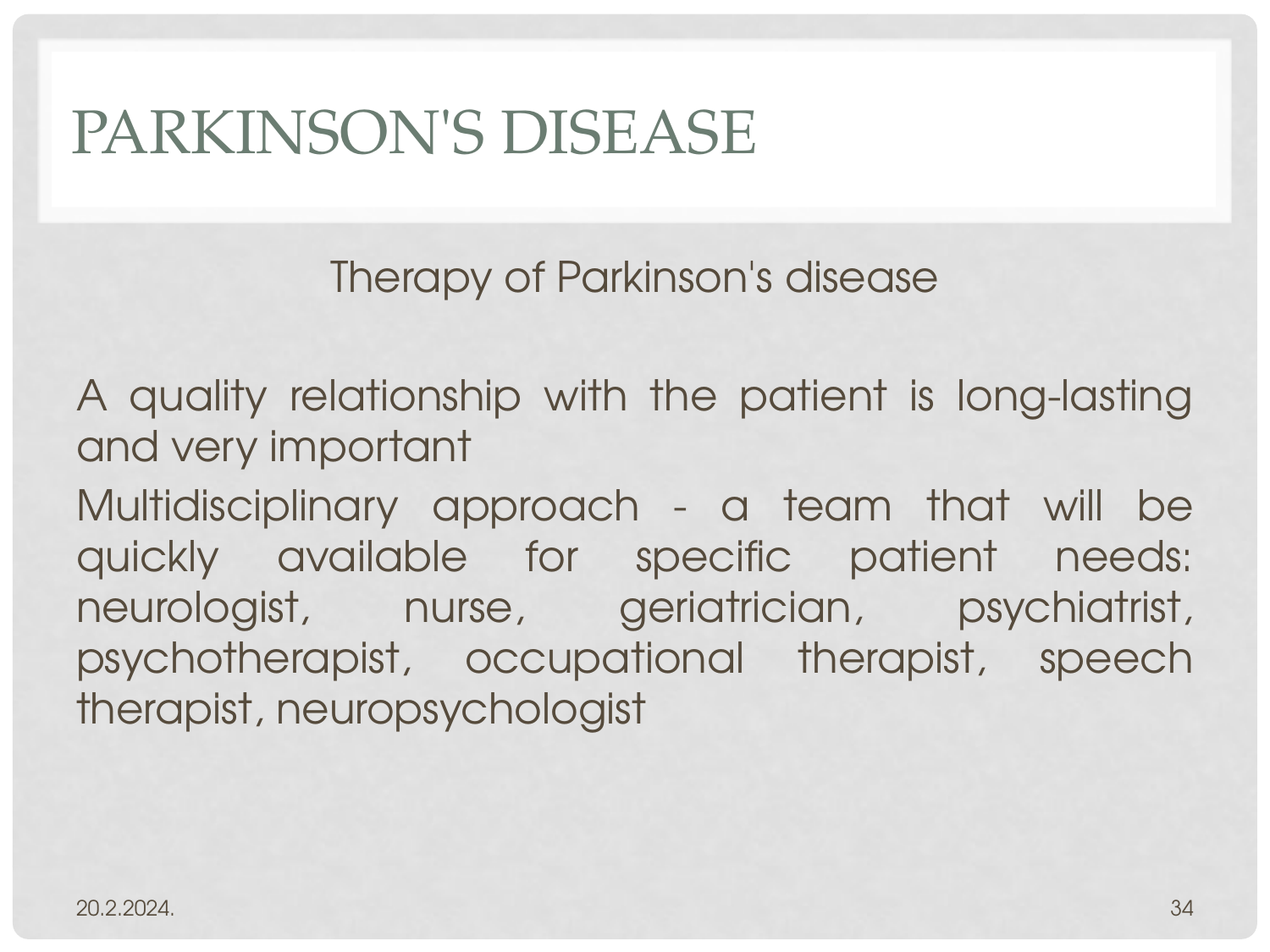

# PARKINSON'S DISEASE
Therapy of Parkinson's disease

A quality relationship with the patient is long-lasting and very important
Multidisciplinary approach - a team that will be quickly available for specific patient needs: neurologist, nurse, geriatrician, psychiatrist, psychotherapist, occupational therapist, speech therapist, neuropsychologist
20.2.2024.
34